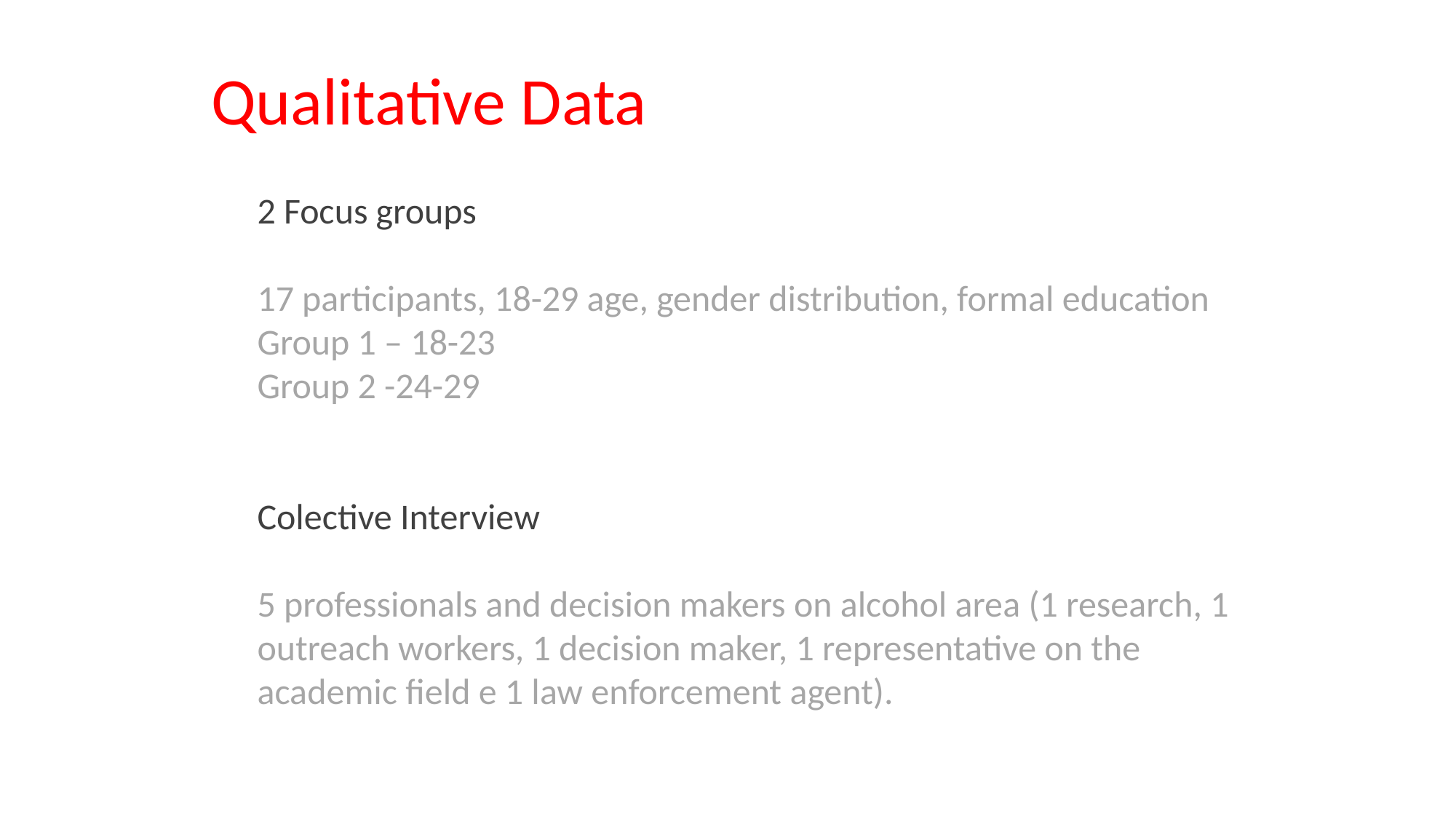

# Qualitative Data
2 Focus groups

17 participants, 18-29 age, gender distribution, formal education
Group 1 – 18-23
Group 2 -24-29

Colective Interview

5 professionals and decision makers on alcohol area (1 research, 1 outreach workers, 1 decision maker, 1 representative on the academic field e 1 law enforcement agent).